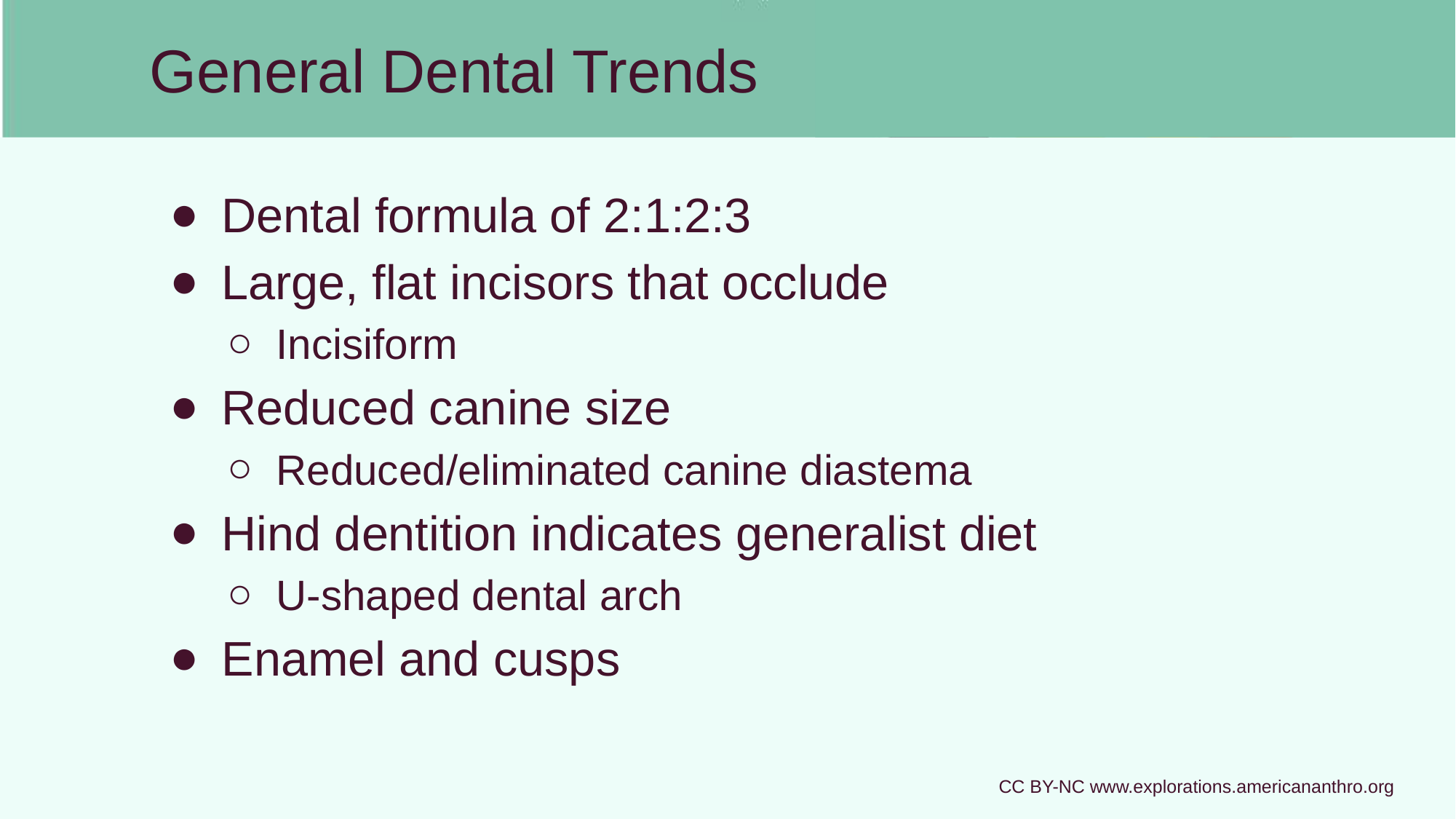

# General Dental Trends
Dental formula of 2:1:2:3
Large, flat incisors that occlude
Incisiform
Reduced canine size
Reduced/eliminated canine diastema
Hind dentition indicates generalist diet
U-shaped dental arch
Enamel and cusps